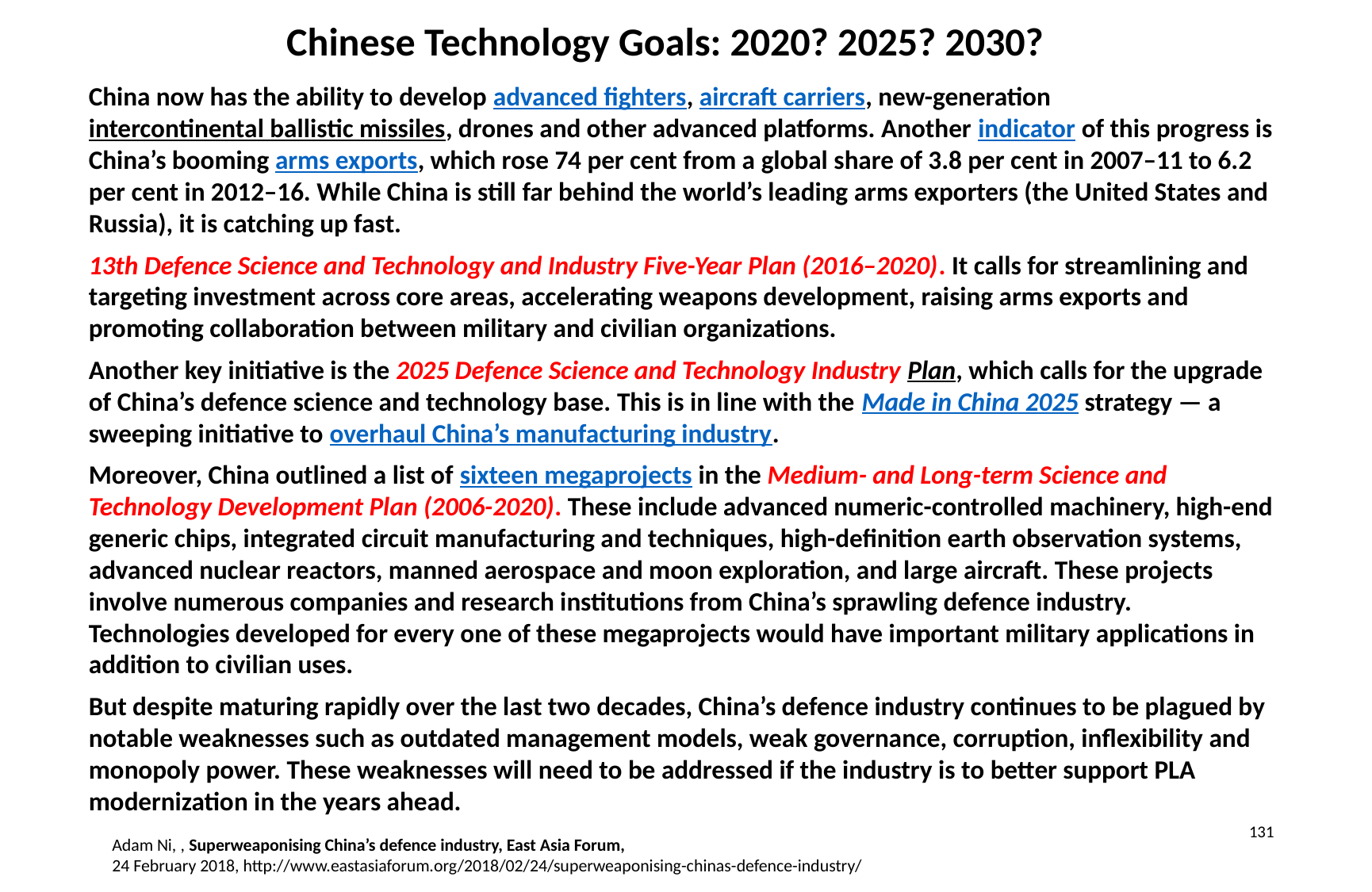

Chinese Technology Goals: 2020? 2025? 2030?
China now has the ability to develop advanced fighters, aircraft carriers, new-generation intercontinental ballistic missiles, drones and other advanced platforms. Another indicator of this progress is China’s booming arms exports, which rose 74 per cent from a global share of 3.8 per cent in 2007–11 to 6.2 per cent in 2012–16. While China is still far behind the world’s leading arms exporters (the United States and Russia), it is catching up fast.
13th Defence Science and Technology and Industry Five-Year Plan (2016–2020). It calls for streamlining and targeting investment across core areas, accelerating weapons development, raising arms exports and promoting collaboration between military and civilian organizations.
Another key initiative is the 2025 Defence Science and Technology Industry Plan, which calls for the upgrade of China’s defence science and technology base. This is in line with the Made in China 2025 strategy — a sweeping initiative to overhaul China’s manufacturing industry.
Moreover, China outlined a list of sixteen megaprojects in the Medium- and Long-term Science and Technology Development Plan (2006-2020). These include advanced numeric-controlled machinery, high-end generic chips, integrated circuit manufacturing and techniques, high-definition earth observation systems, advanced nuclear reactors, manned aerospace and moon exploration, and large aircraft. These projects involve numerous companies and research institutions from China’s sprawling defence industry. Technologies developed for every one of these megaprojects would have important military applications in addition to civilian uses.
But despite maturing rapidly over the last two decades, China’s defence industry continues to be plagued by notable weaknesses such as outdated management models, weak governance, corruption, inflexibility and monopoly power. These weaknesses will need to be addressed if the industry is to better support PLA modernization in the years ahead.
131
Adam Ni, , Superweaponising China’s defence industry, East Asia Forum,
24 February 2018, http://www.eastasiaforum.org/2018/02/24/superweaponising-chinas-defence-industry/